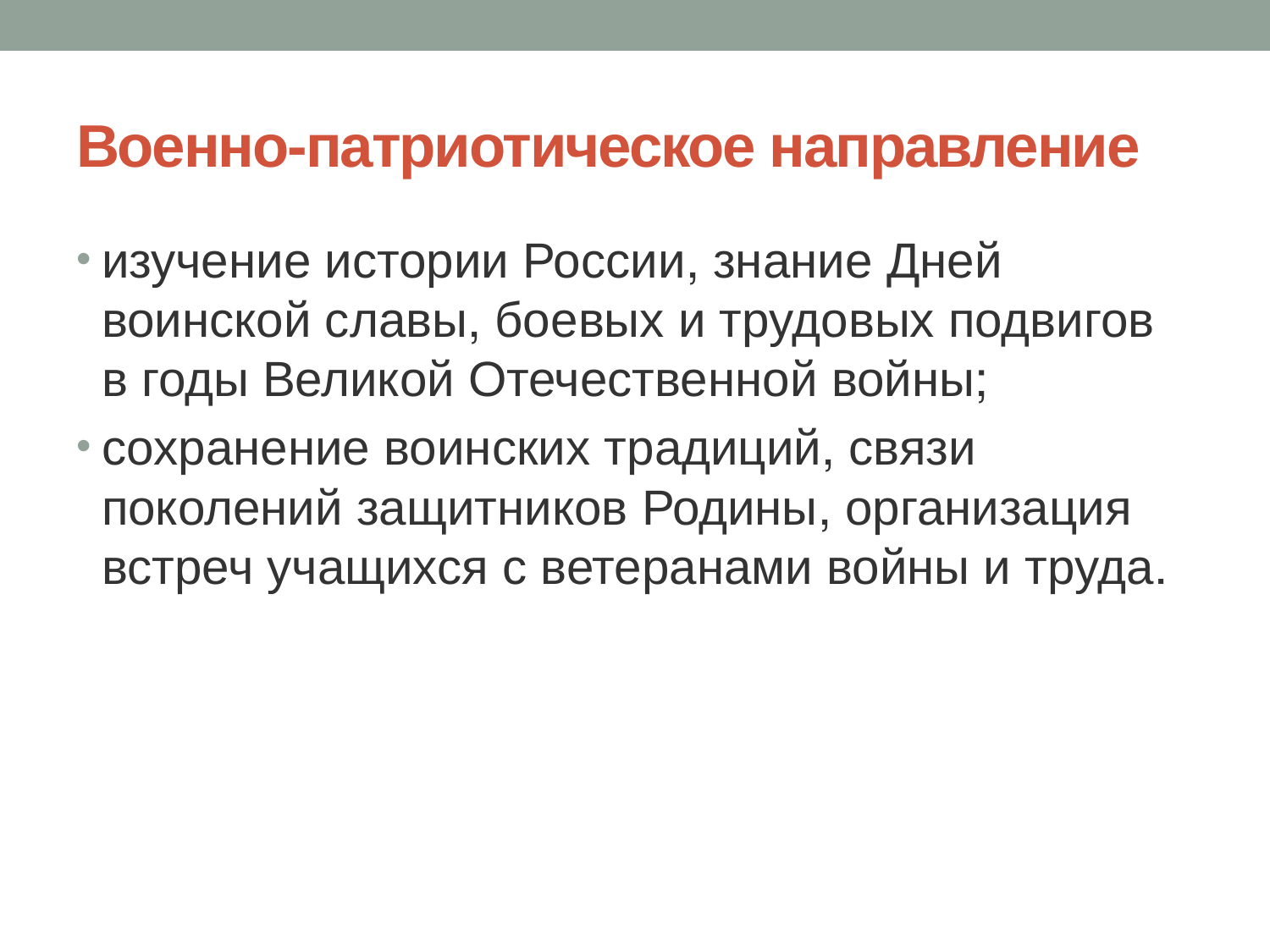

# Военно-патриотическое направление
изучение истории России, знание Дней воинской славы, боевых и трудовых подвигов в годы Великой Отечественной войны;
сохранение воинских традиций, связи поколений защитников Родины, организация встреч учащихся с ветеранами войны и труда.